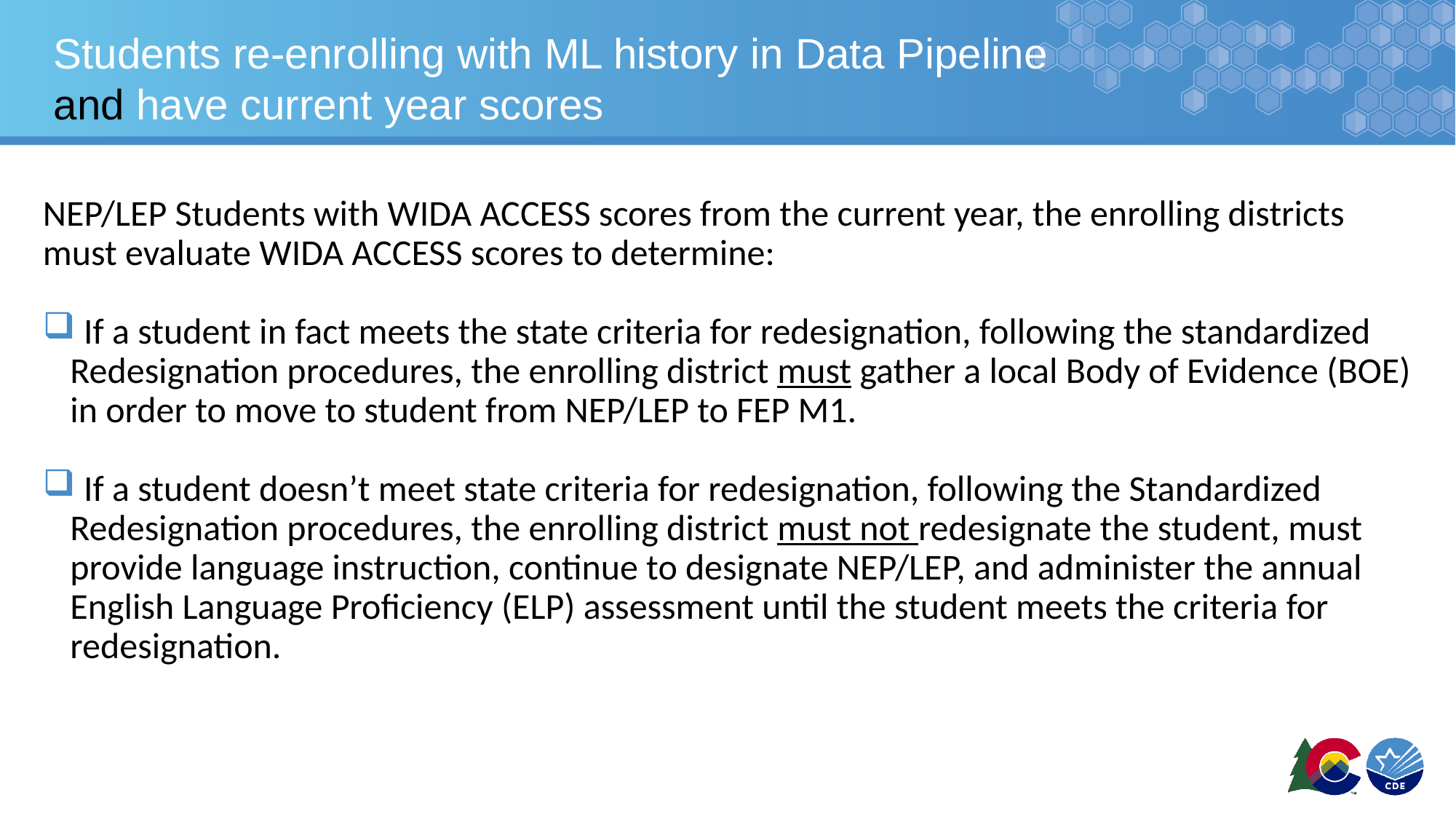

Students re-enrolling with ML history in Data Pipeline
and have current year scores
# Re-enrolled Students with Scores
NEP/LEP Students with WIDA ACCESS scores from the current year, the enrolling districts must evaluate WIDA ACCESS scores to determine:

 If a student in fact meets the state criteria for redesignation, following the standardized Redesignation procedures, the enrolling district must gather a local Body of Evidence (BOE) in order to move to student from NEP/LEP to FEP M1.

 If a student doesn’t meet state criteria for redesignation, following the Standardized Redesignation procedures, the enrolling district must not redesignate the student, must provide language instruction, continue to designate NEP/LEP, and administer the annual English Language Proficiency (ELP) assessment until the student meets the criteria for redesignation.